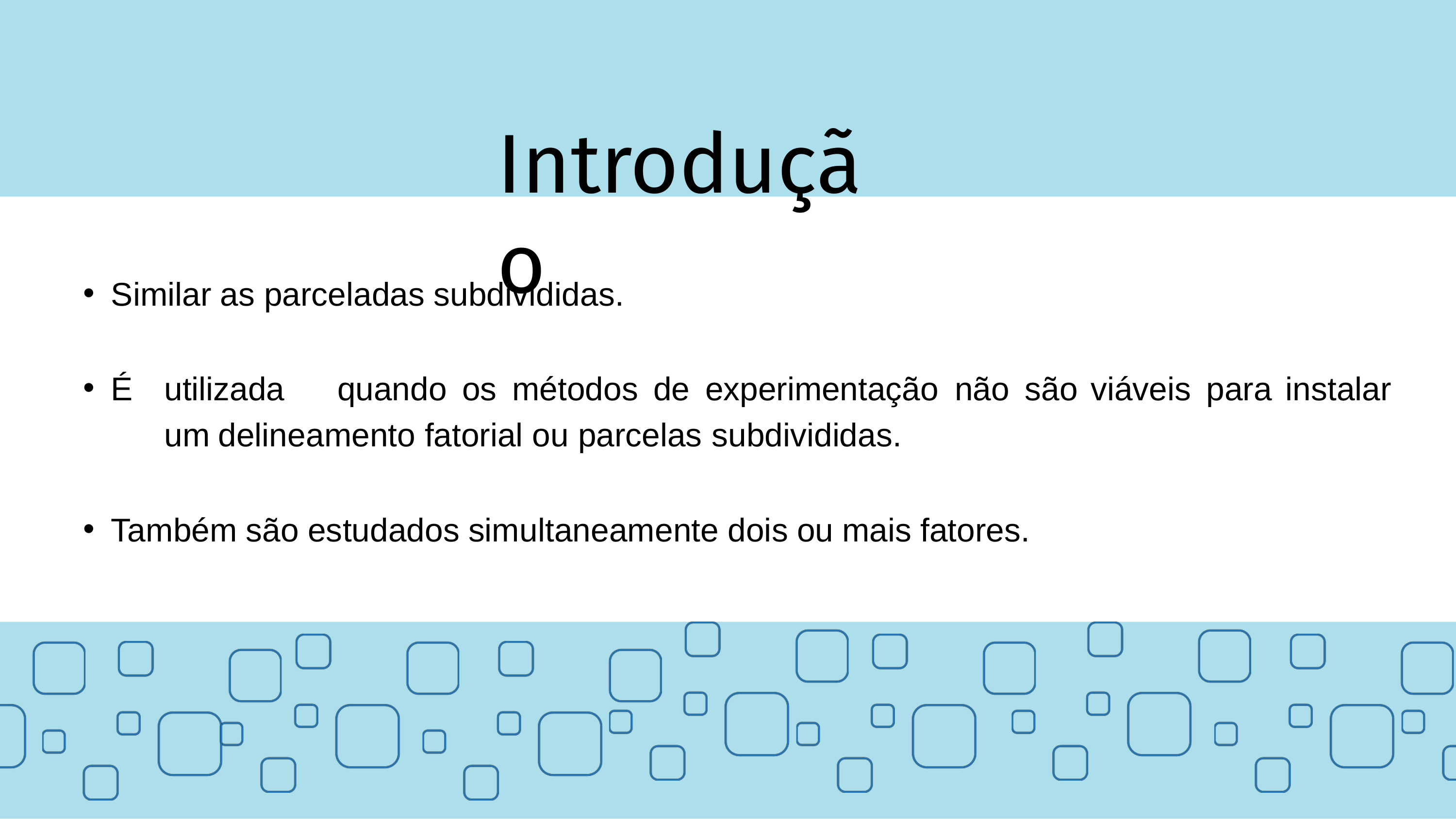

Introdução

Similar as parceladas subdivididas.

É	utilizada	quando	os	métodos	de	experimentação	não	são	viáveis	para	instalar	um delineamento fatorial ou parcelas subdivididas.

Também são estudados simultaneamente dois ou mais fatores.